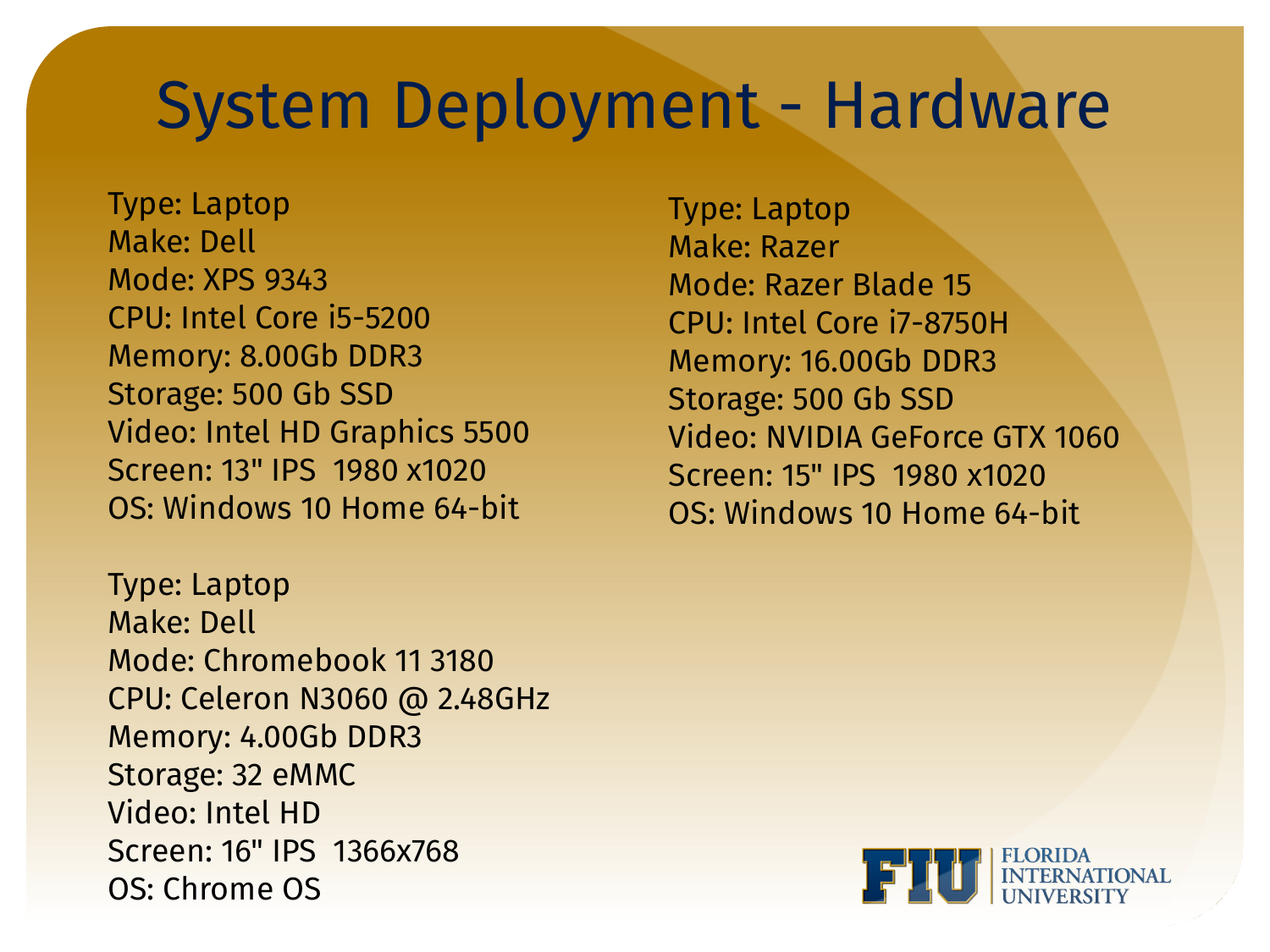

# System Deployment - Hardware
Type: Laptop
Make: Dell
Mode: XPS 9343
CPU: Intel Core i5-5200
Memory: 8.00Gb DDR3
Storage: 500 Gb SSD
Video: Intel HD Graphics 5500
Screen: 13" IPS  1980 x1020
OS: Windows 10 Home 64-bit

Type: Laptop
Make: Dell
Mode: Chromebook 11 3180
CPU: Celeron N3060 @ 2.48GHz
Memory: 4.00Gb DDR3
Storage: 32 eMMC
Video: Intel HD
Screen: 16" IPS  1366x768
OS: Chrome OS
Type: Laptop
Make: Razer
Mode: Razer Blade 15
CPU: Intel Core i7-8750H
Memory: 16.00Gb DDR3
Storage: 500 Gb SSD
Video: NVIDIA GeForce GTX 1060
Screen: 15" IPS  1980 x1020
OS: Windows 10 Home 64-bit